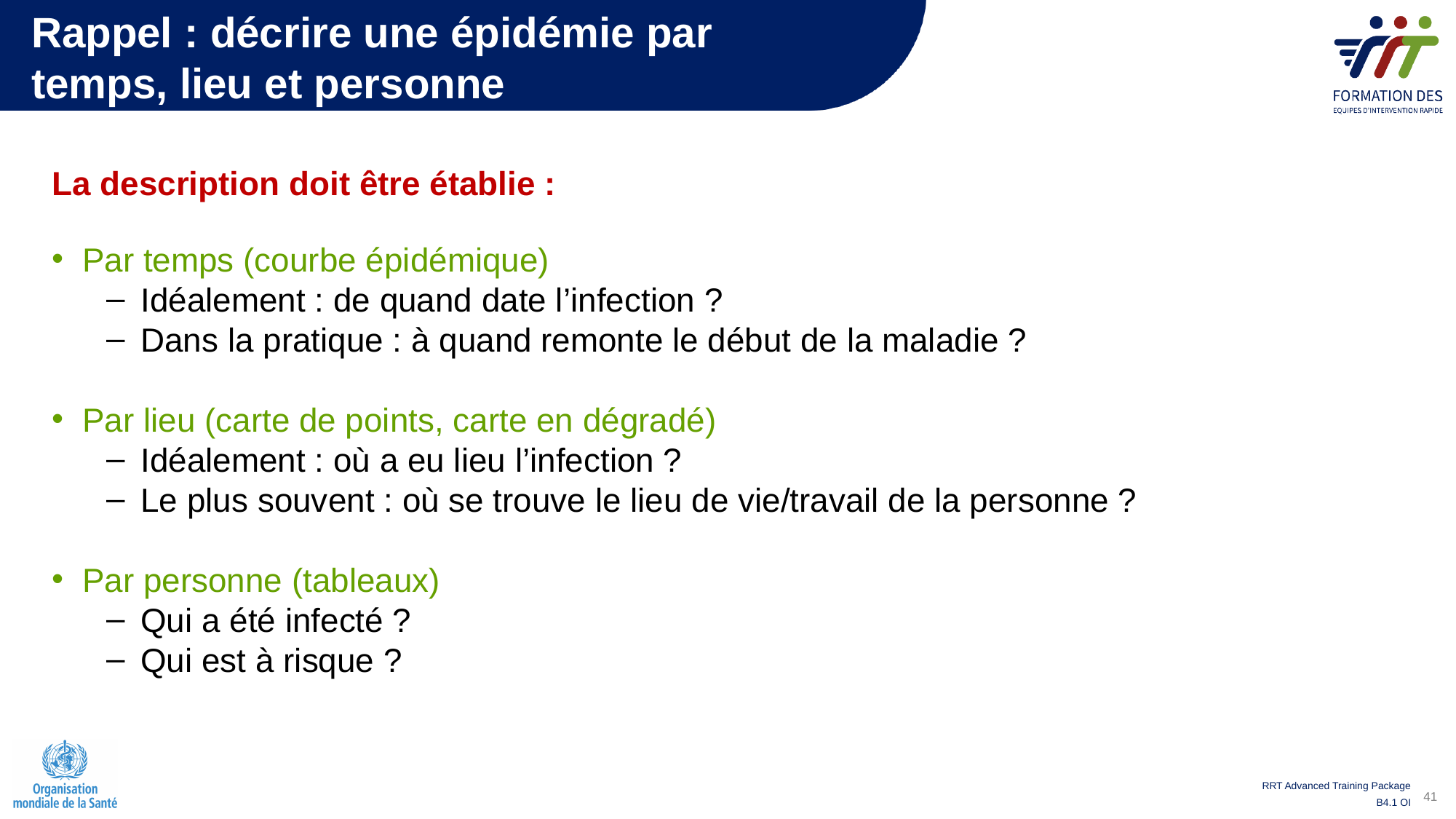

Rappel : décrire une épidémie par temps, lieu et personne
La description doit être établie :

Par temps (courbe épidémique)
Idéalement : de quand date l’infection ?
Dans la pratique : à quand remonte le début de la maladie ?

Par lieu (carte de points, carte en dégradé)
Idéalement : où a eu lieu l’infection ?
Le plus souvent : où se trouve le lieu de vie/travail de la personne ?

Par personne (tableaux)
Qui a été infecté ?
Qui est à risque ?